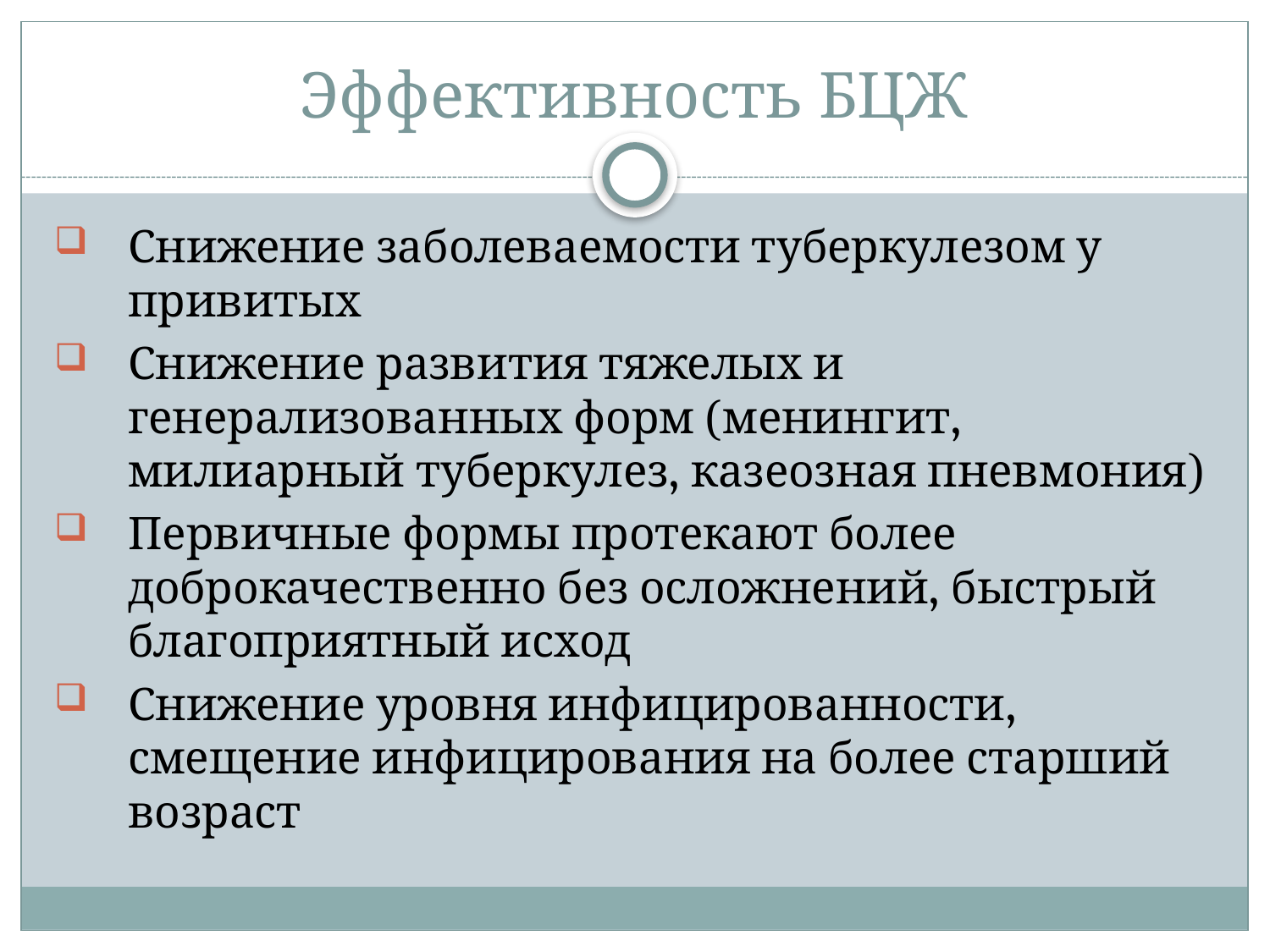

# Эффективность БЦЖ
Снижение заболеваемости туберкулезом у привитых
Снижение развития тяжелых и генерализованных форм (менингит, милиарный туберкулез, казеозная пневмония)
Первичные формы протекают более доброкачественно без осложнений, быстрый благоприятный исход
Снижение уровня инфицированности, смещение инфицирования на более старший возраст